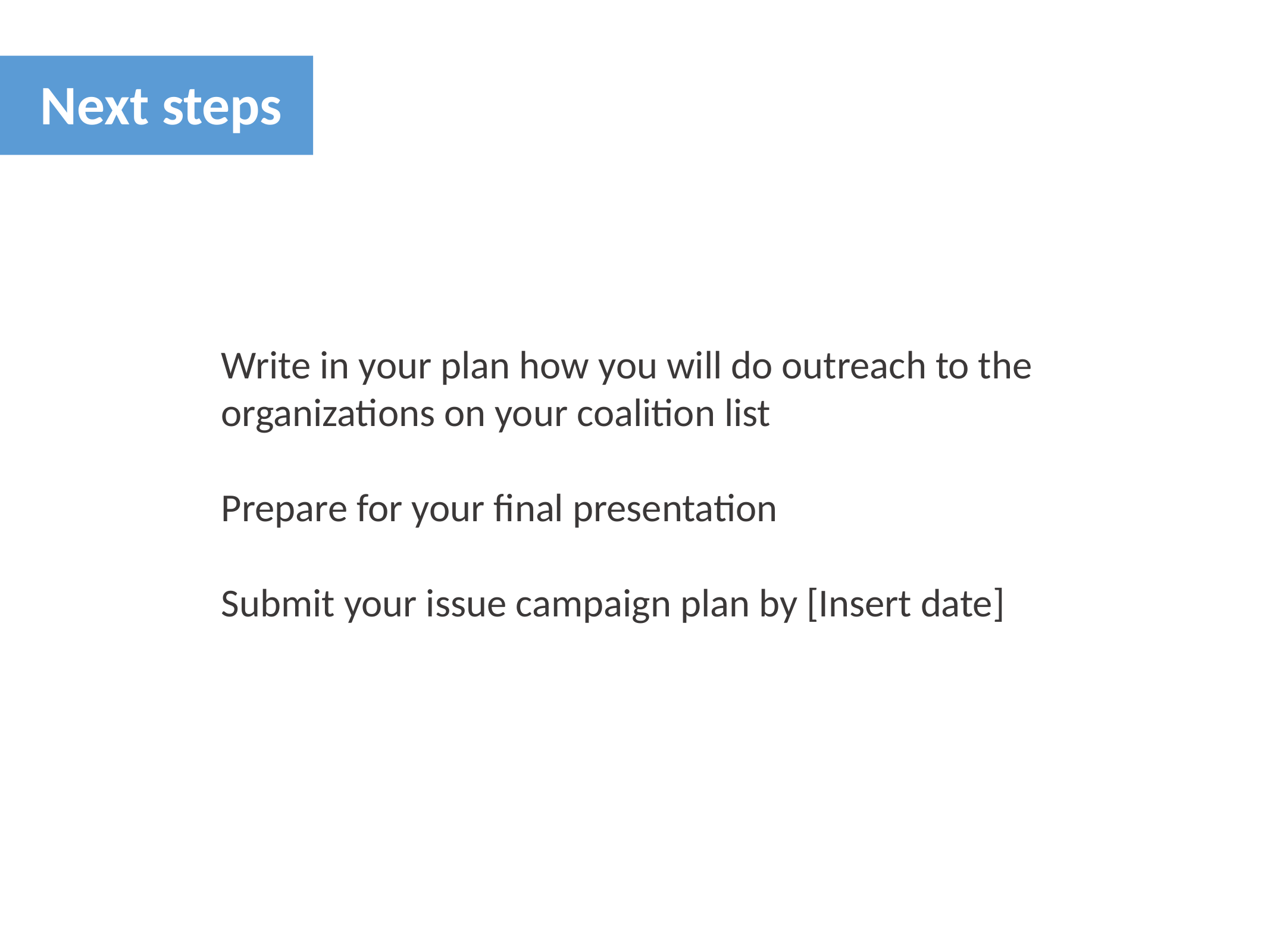

Next steps
Write in your plan how you will do outreach to the organizations on your coalition list

Prepare for your final presentation

Submit your issue campaign plan by [Insert date]